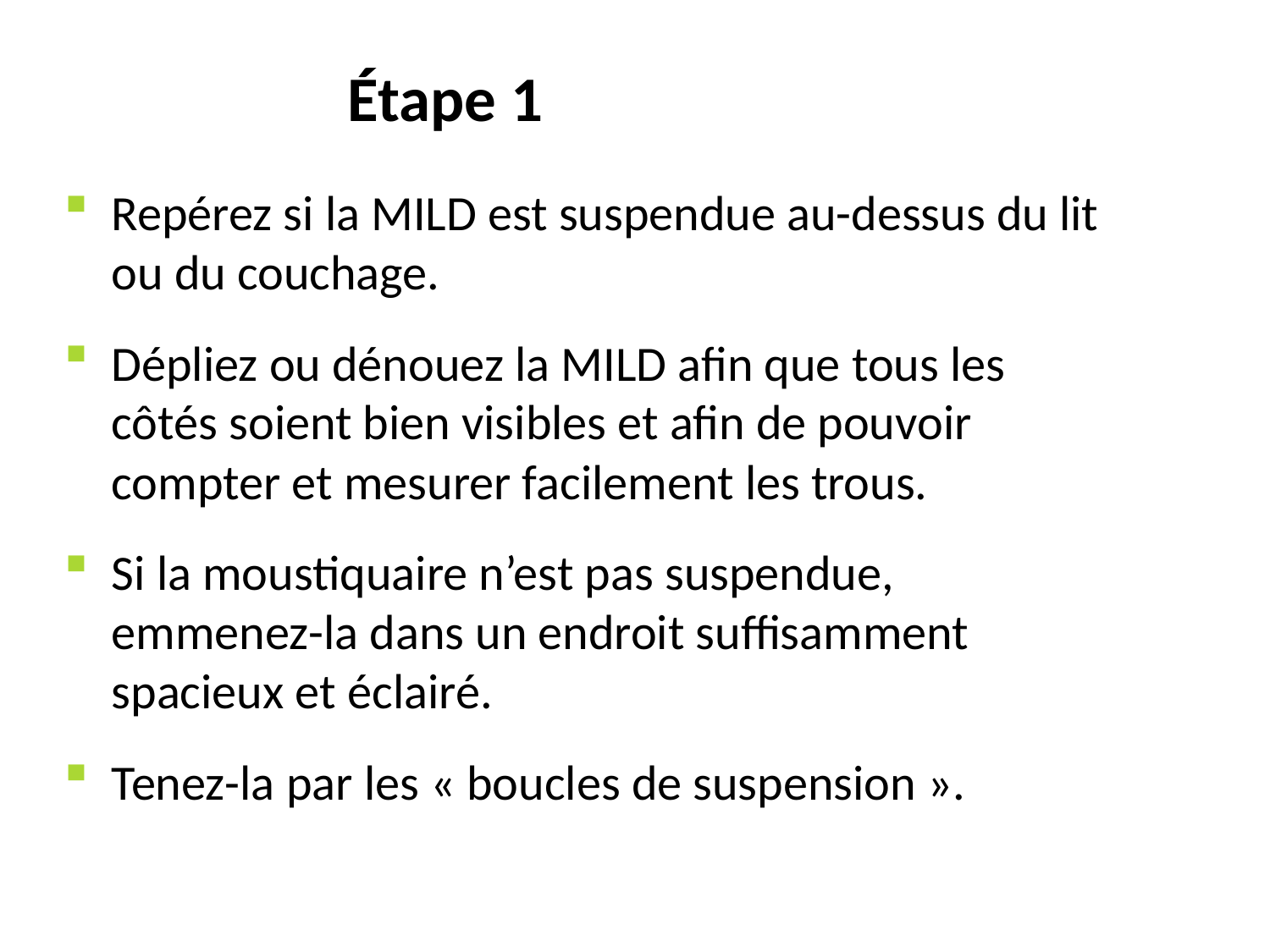

# Étape 1
Repérez si la MILD est suspendue au-dessus du lit ou du couchage.
Dépliez ou dénouez la MILD afin que tous les côtés soient bien visibles et afin de pouvoir compter et mesurer facilement les trous.
Si la moustiquaire n’est pas suspendue, emmenez-la dans un endroit suffisamment spacieux et éclairé.
Tenez-la par les « boucles de suspension ».